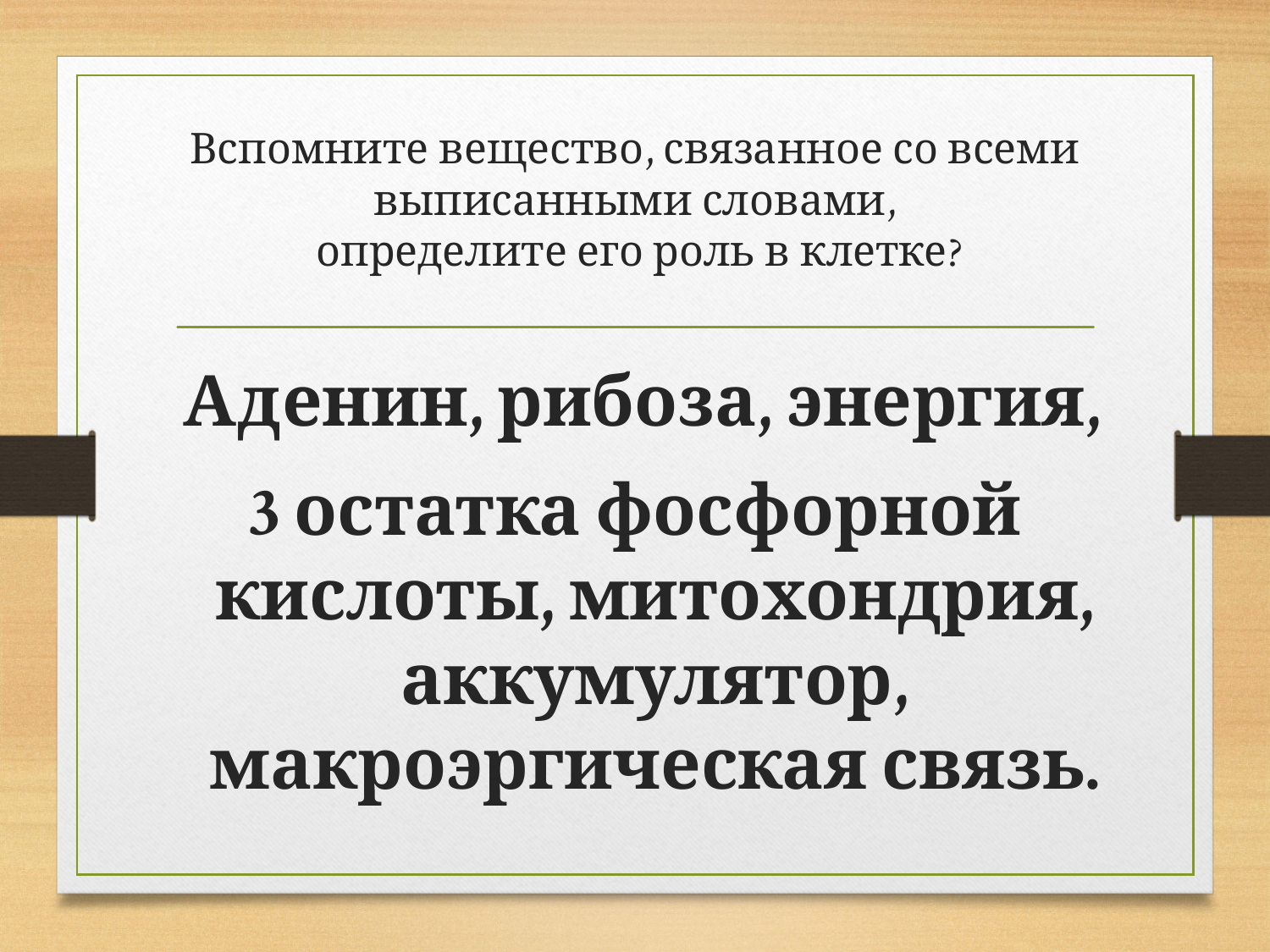

# Вспомните вещество, связанное со всеми выписанными словами, определите его роль в клетке?
  Аденин, рибоза, энергия,
3 остатка фосфорной кислоты, митохондрия, аккумулятор, макроэргическая связь.